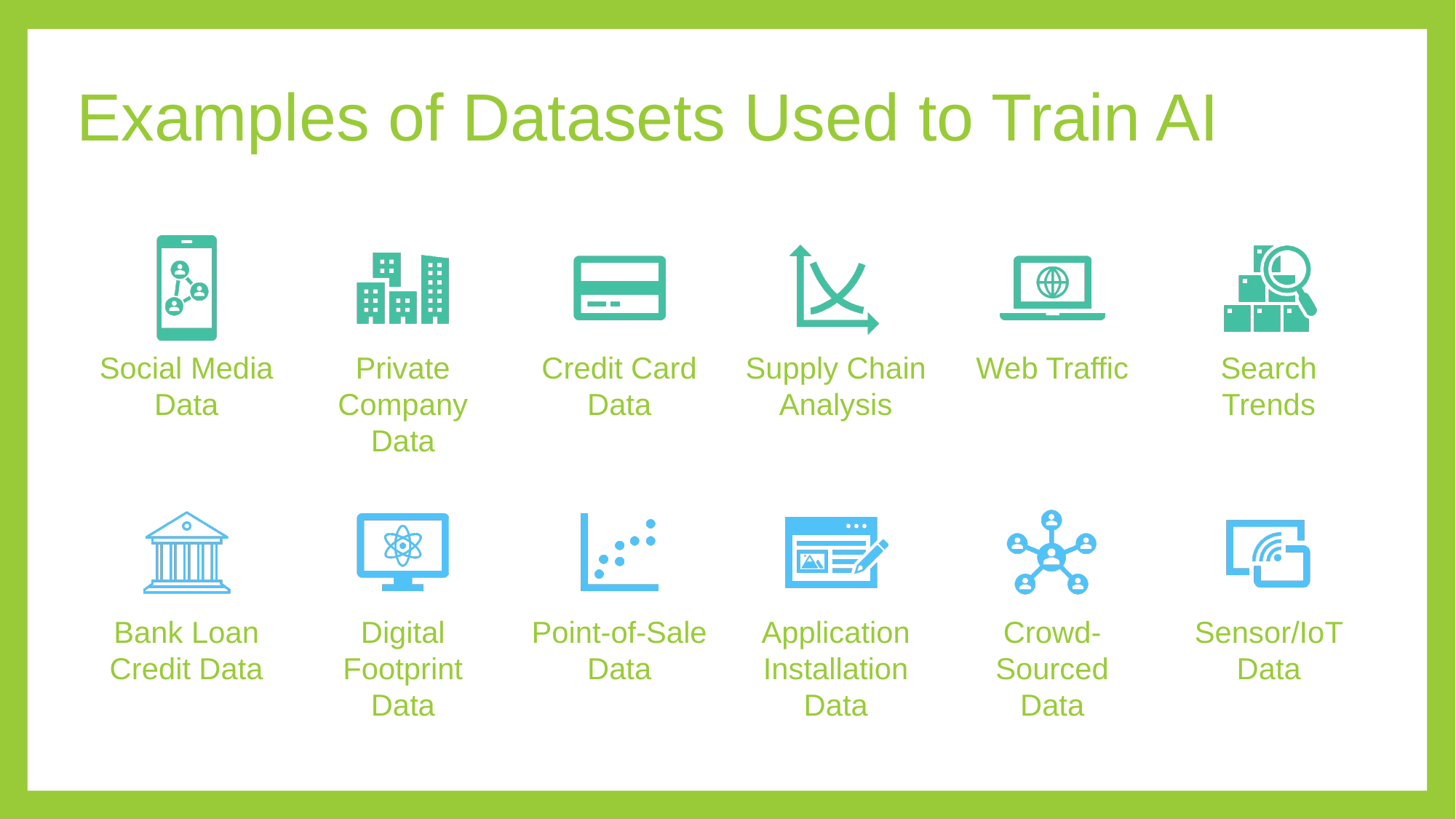

# Examples of Datasets Used to Train AI

Social Media Data

Private Company Data

Credit Card Data

Supply Chain Analysis

Web Traffic

Search Trends

Bank Loan Credit Data

Digital Footprint Data

Point-of-Sale Data

Application Installation Data

Crowd-Sourced Data

Sensor/IoT Data